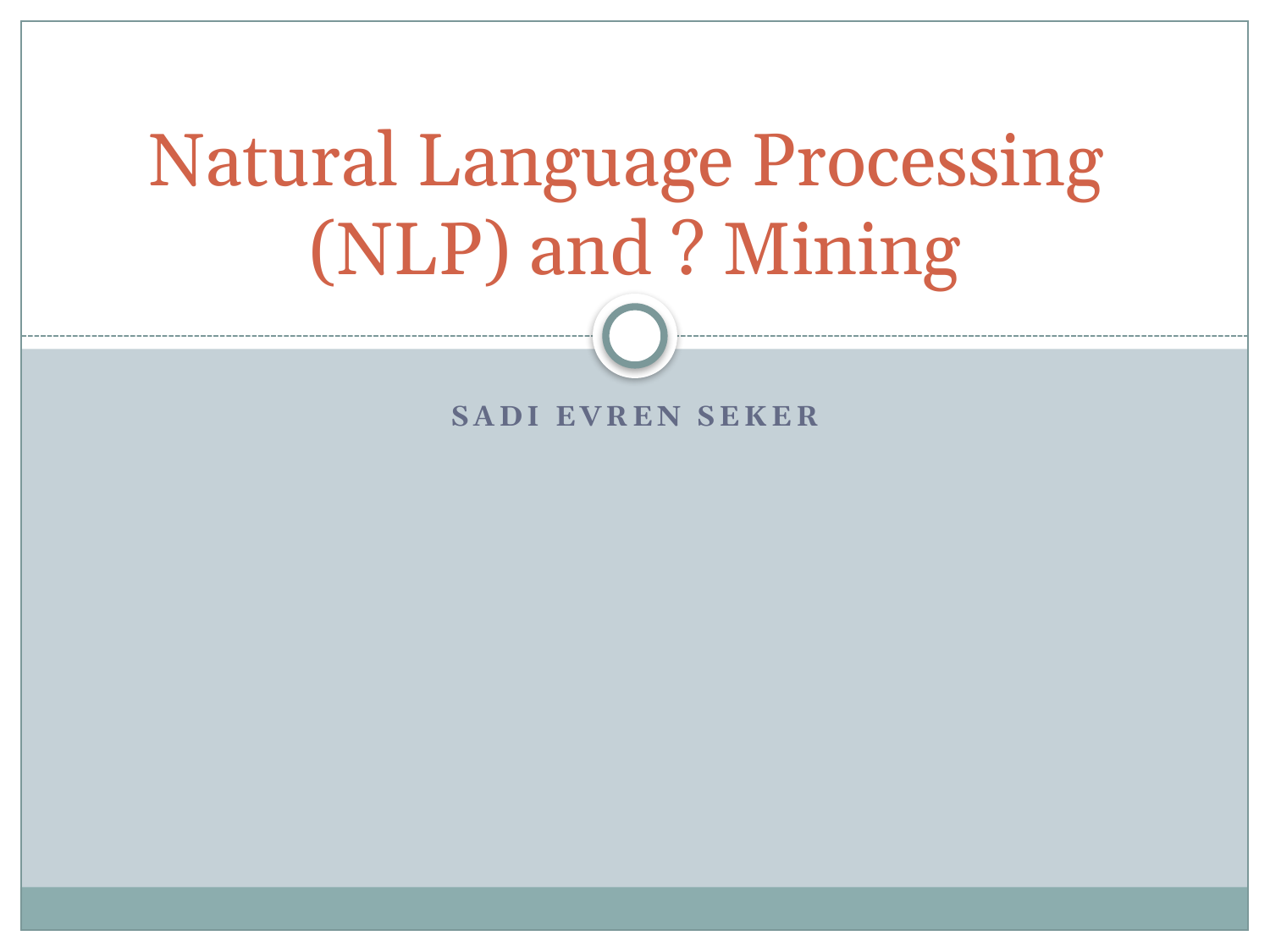

# Natural Language Processing (NLP) and ? Mining
Sadi Evren SEKER